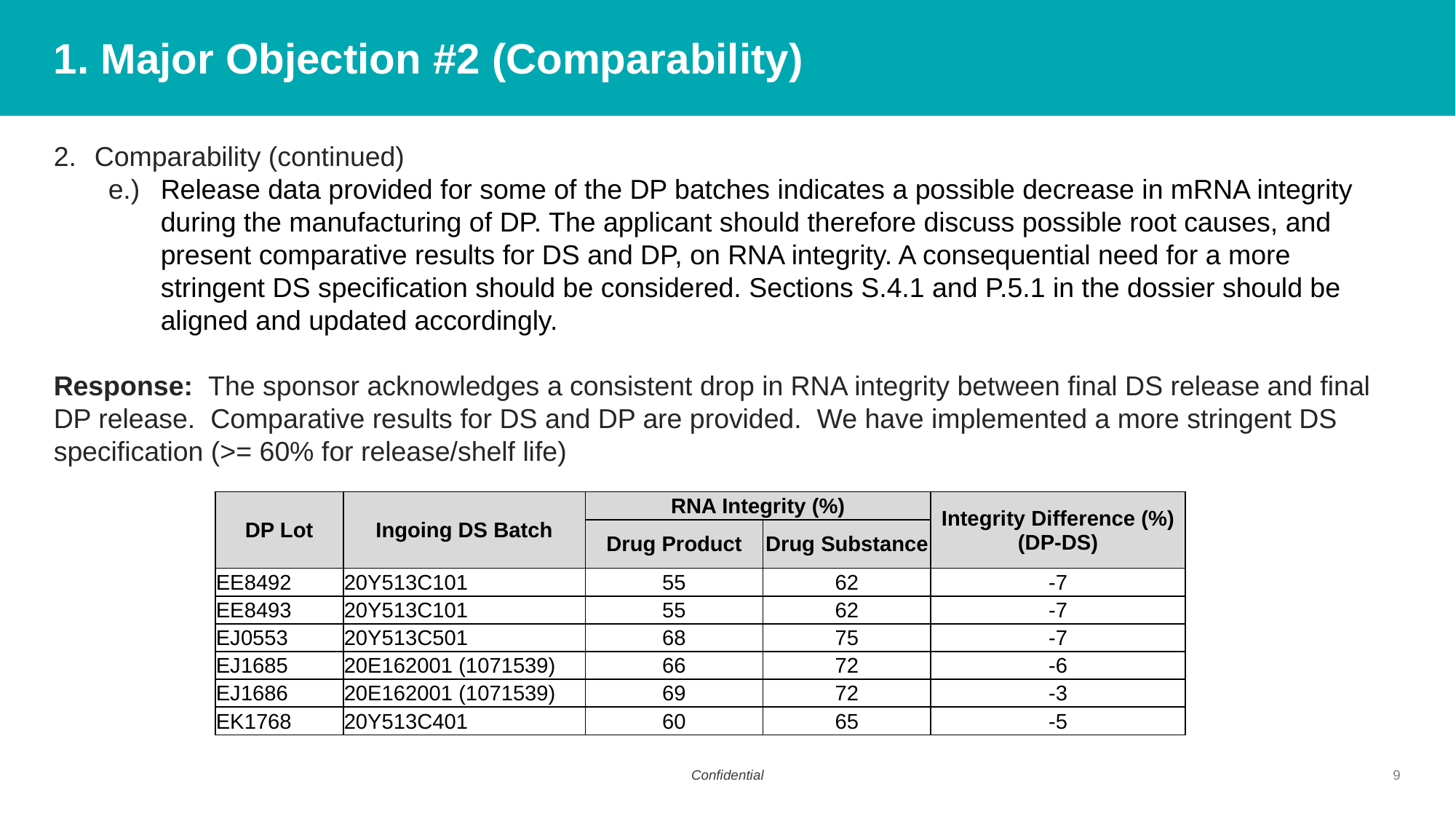

# 1. Major Objection #2 (Comparability)
Comparability (continued)
e.) 	Release data provided for some of the DP batches indicates a possible decrease in mRNA integrity during the manufacturing of DP. The applicant should therefore discuss possible root causes, and present comparative results for DS and DP, on RNA integrity. A consequential need for a more stringent DS specification should be considered. Sections S.4.1 and P.5.1 in the dossier should be aligned and updated accordingly.

Response:  The sponsor acknowledges a consistent drop in RNA integrity between final DS release and final DP release.  Comparative results for DS and DP are provided.  We have implemented a more stringent DS specification (>= 60% for release/shelf life)

| DP Lot | Ingoing DS Batch | RNA Integrity (%) |  | Integrity Difference (%) (DP-DS) |
| --- | --- | --- | --- | --- |
|  |  | Drug Product | Drug Substance |  |
| EE8492 | 20Y513C101 | 55 | 62 | -7 |
| EE8493 | 20Y513C101 | 55 | 62 | -7 |
| EJ0553 | 20Y513C501 | 68 | 75 | -7 |
| EJ1685 | 20E162001 (1071539) | 66 | 72 | -6 |
| EJ1686 | 20E162001 (1071539) | 69 | 72 | -3 |
| EK1768 | 20Y513C401 | 60 | 65 | -5 |